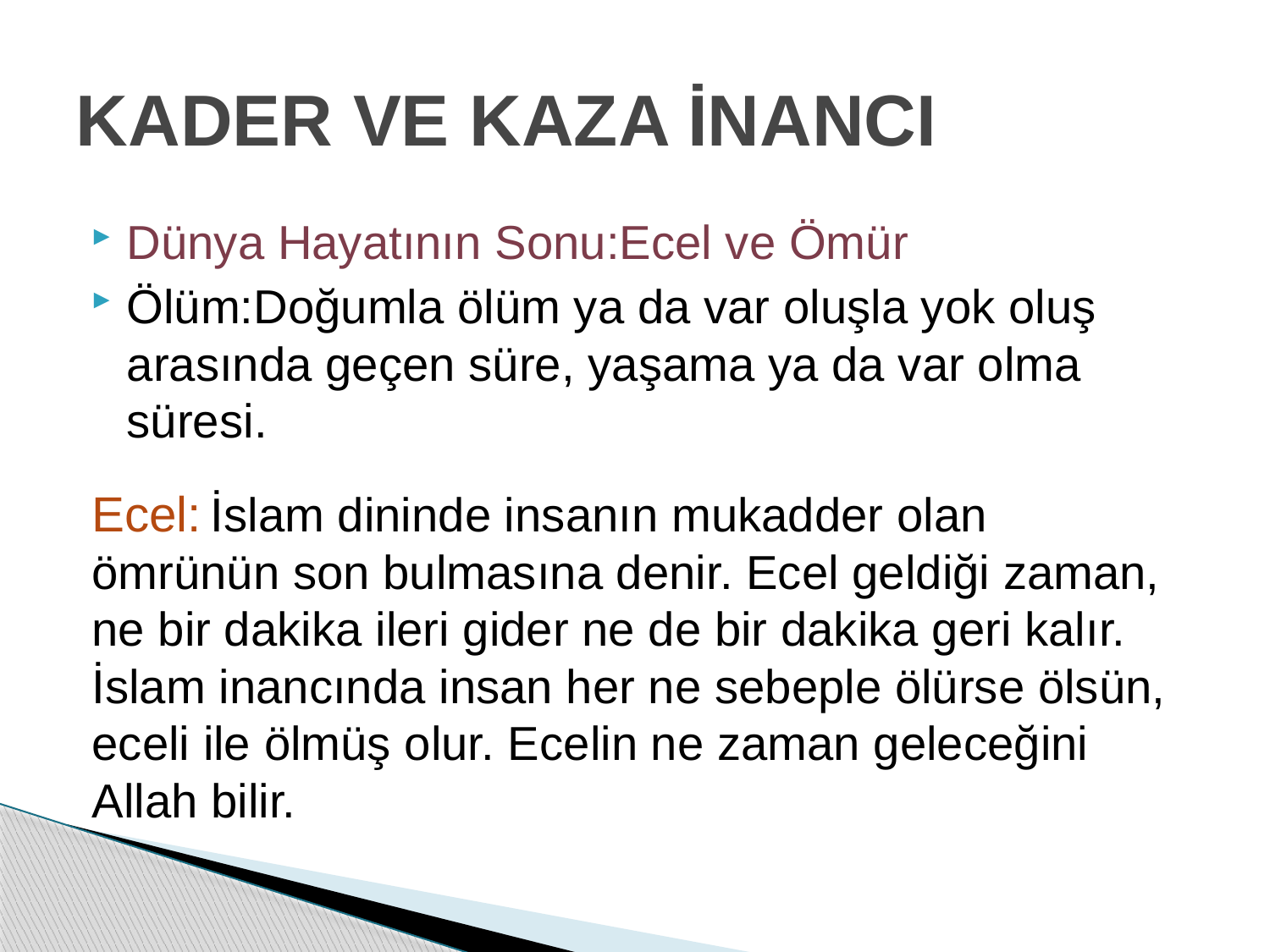

# KADER VE KAZA İNANCI
Dünya Hayatının Sonu:Ecel ve Ömür
Ölüm:Doğumla ölüm ya da var oluşla yok oluş arasında geçen süre, yaşama ya da var olma süresi.
Ecel: İslam dininde insanın mukadder olan ömrünün son bulmasına denir. Ecel geldiği zaman, ne bir dakika ileri gider ne de bir dakika geri kalır. İslam inancında insan her ne sebeple ölürse ölsün, eceli ile ölmüş olur. Ecelin ne zaman geleceğini Allah bilir.